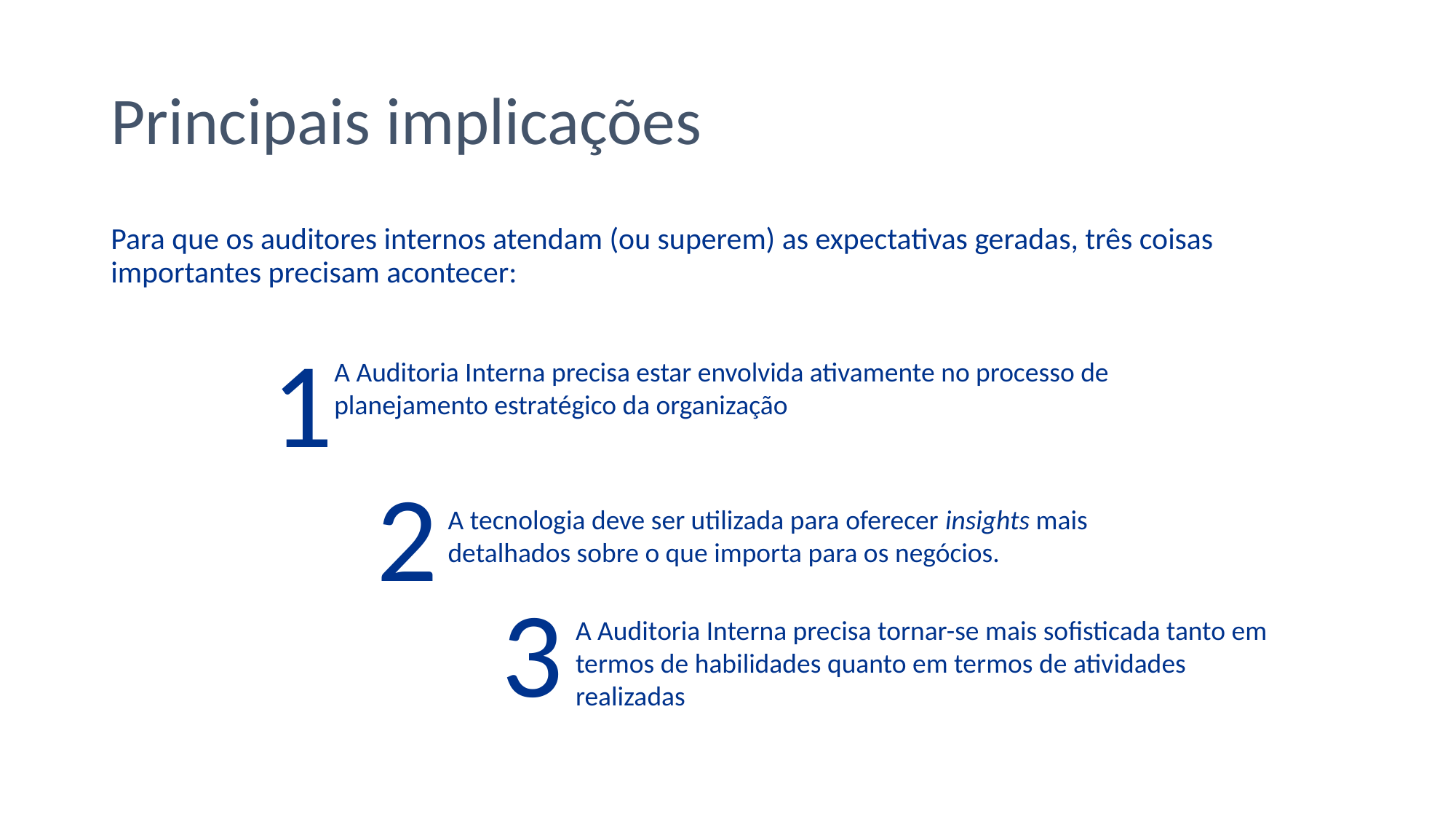

# Principais implicações
Para que os auditores internos atendam (ou superem) as expectativas geradas, três coisas importantes precisam acontecer:
1
A Auditoria Interna precisa estar envolvida ativamente no processo de planejamento estratégico da organização
2
A tecnologia deve ser utilizada para oferecer insights mais detalhados sobre o que importa para os negócios.
3
A Auditoria Interna precisa tornar-se mais sofisticada tanto em termos de habilidades quanto em termos de atividades realizadas